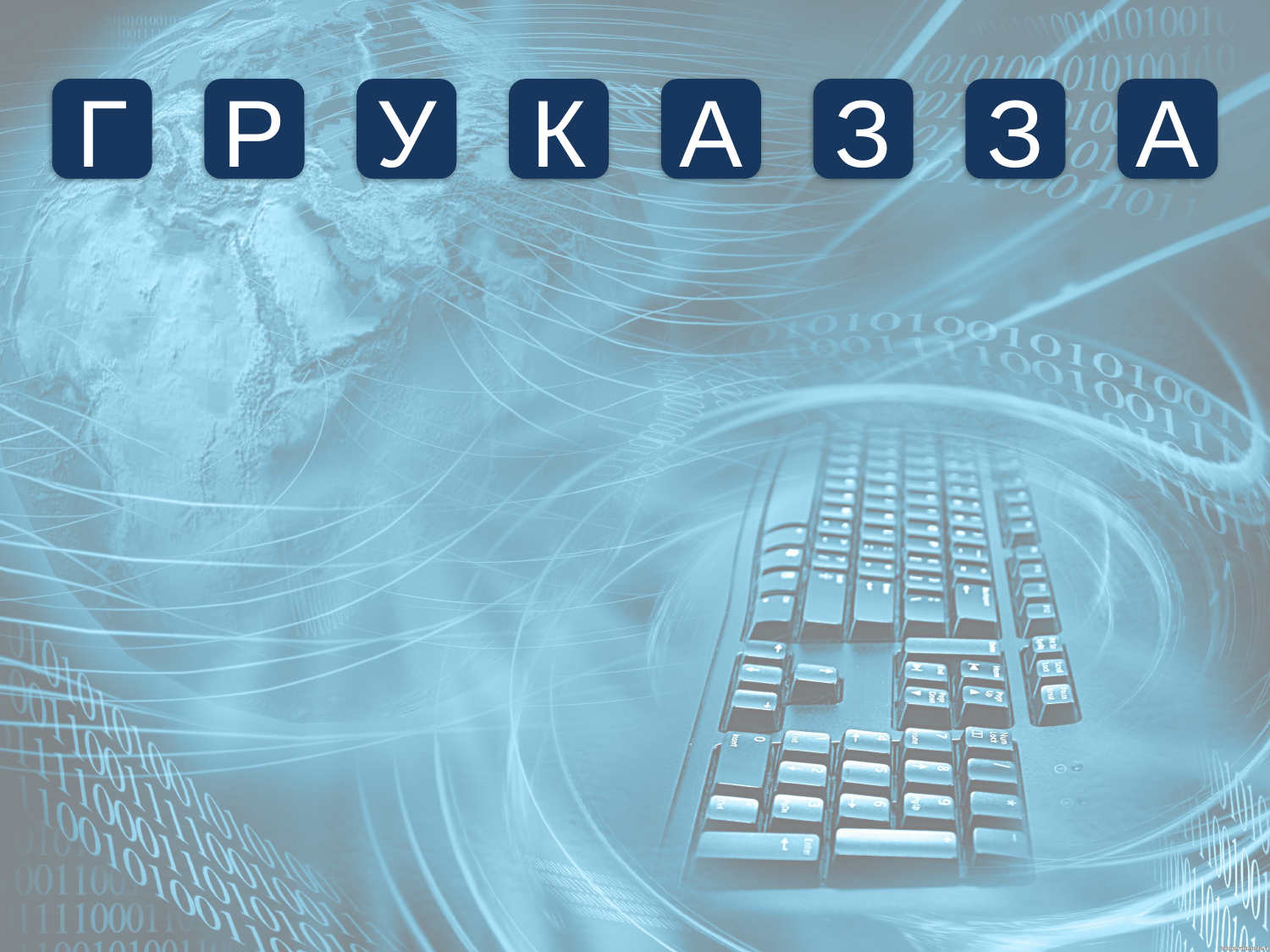

Г
Р
У
К
А
З
З
А